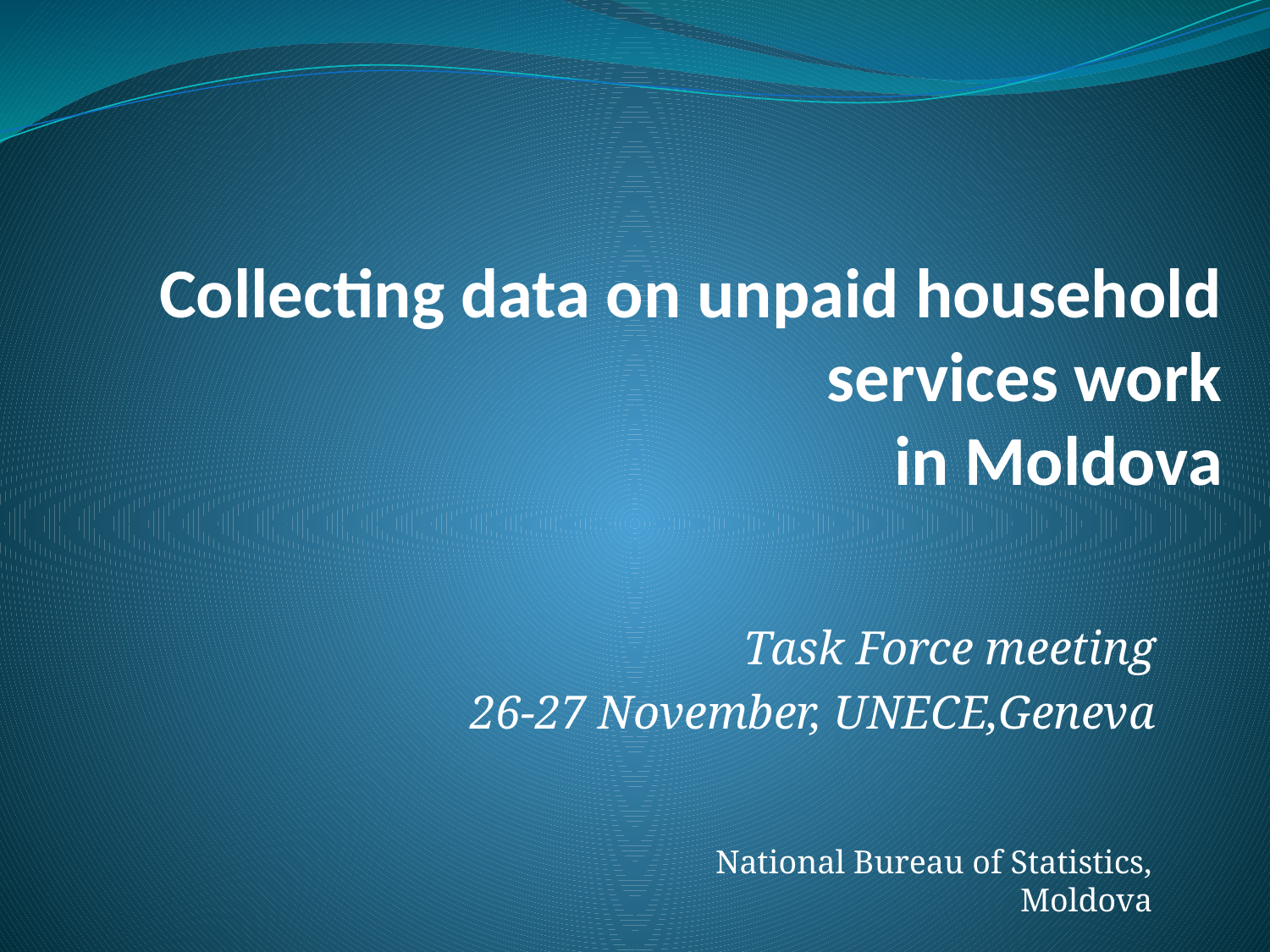

# Collecting data on unpaid household services work in Moldova
Task Force meeting
26-27 November, UNECE,Geneva
National Bureau of Statistics, Moldova